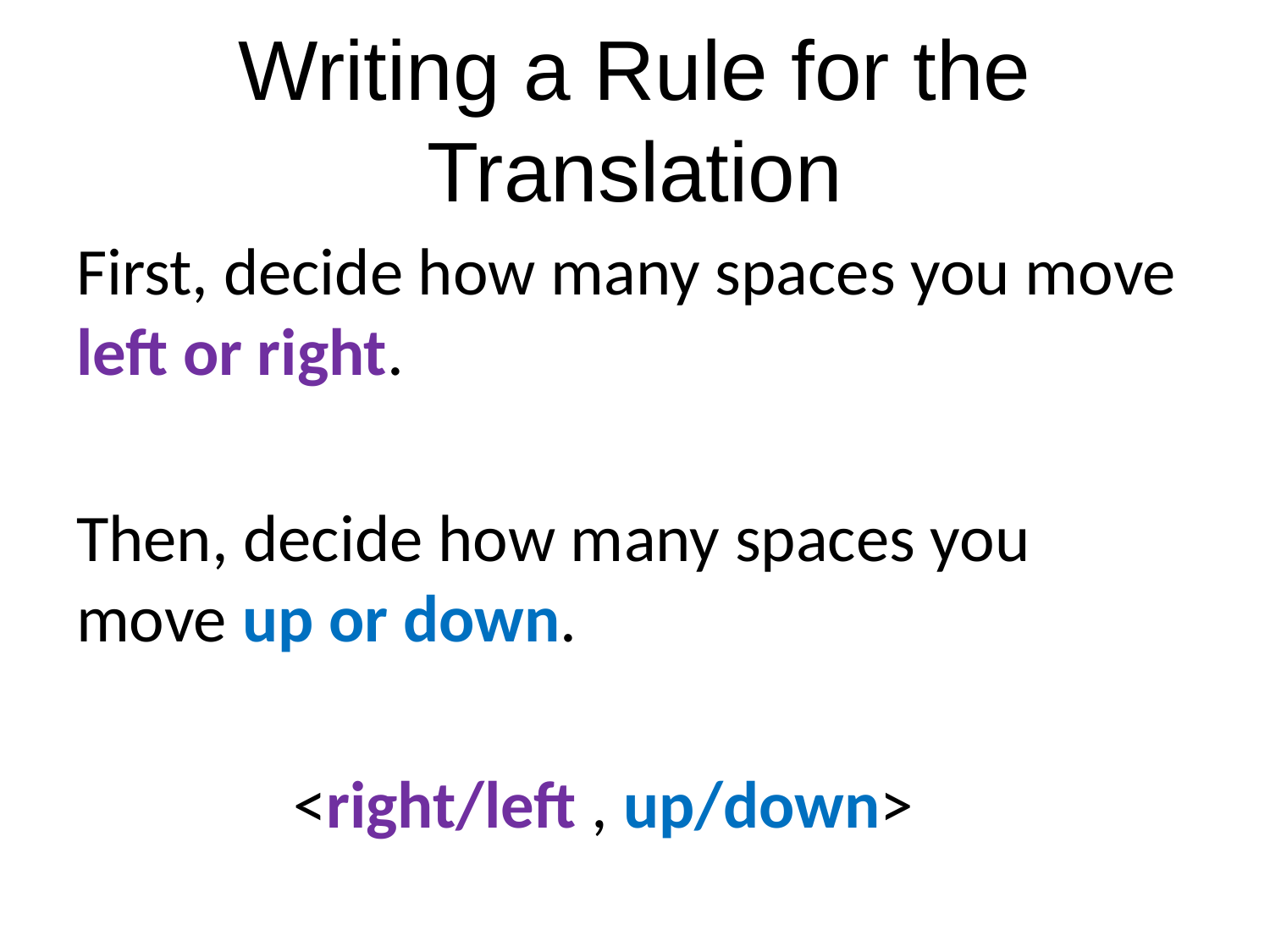

# Writing a Rule for the Translation
First, decide how many spaces you move left or right.

Then, decide how many spaces you move up or down.

	       <right/left , up/down>